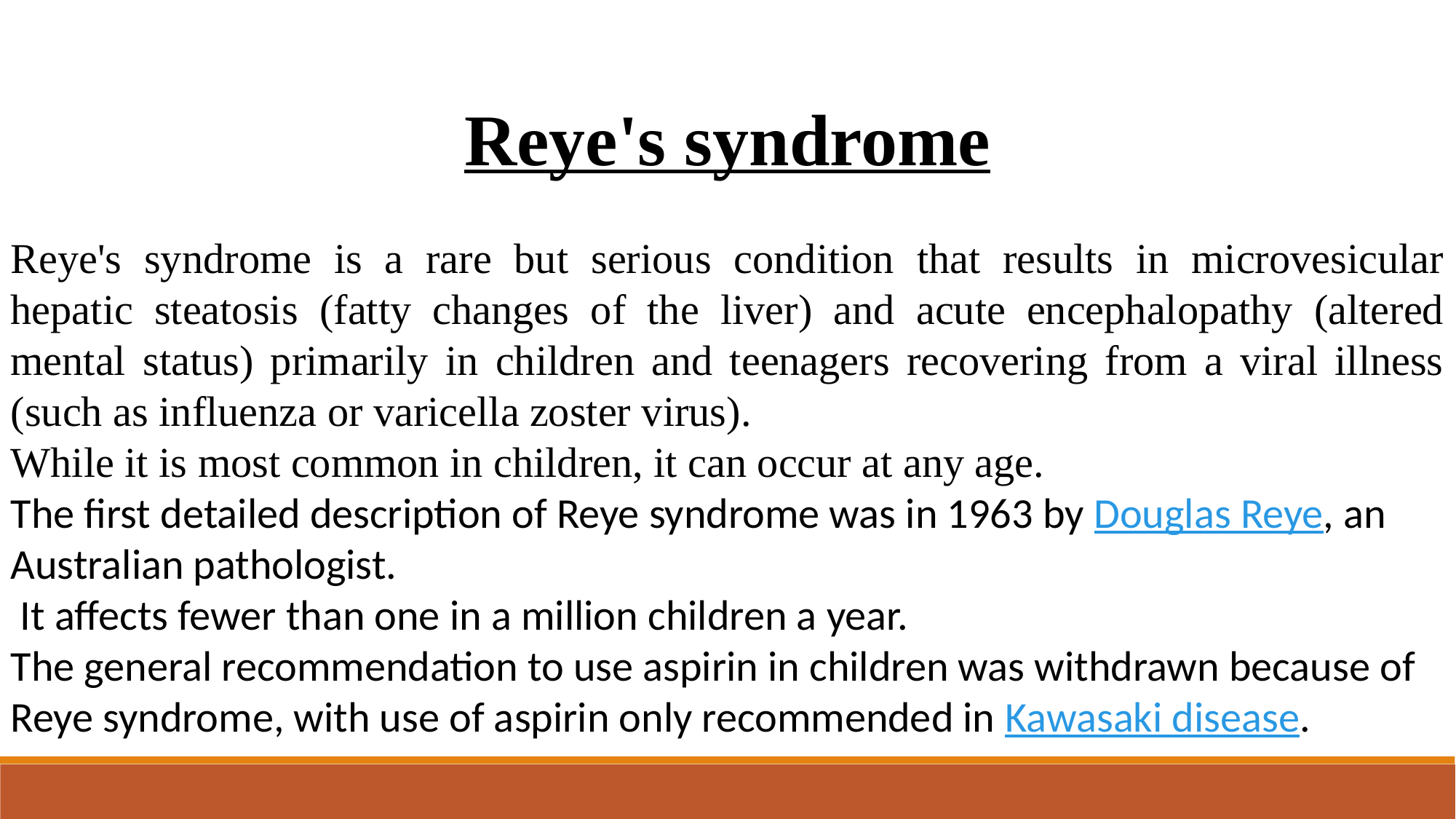

Reye's syndrome

Reye's syndrome is a rare but serious condition that results in microvesicular hepatic steatosis (fatty changes of the liver) and acute encephalopathy (altered mental status) primarily in children and teenagers recovering from a viral illness (such as influenza or varicella zoster virus).
While it is most common in children, it can occur at any age.
The first detailed description of Reye syndrome was in 1963 by Douglas Reye, an Australian pathologist.
 It affects fewer than one in a million children a year.
The general recommendation to use aspirin in children was withdrawn because of Reye syndrome, with use of aspirin only recommended in Kawasaki disease.